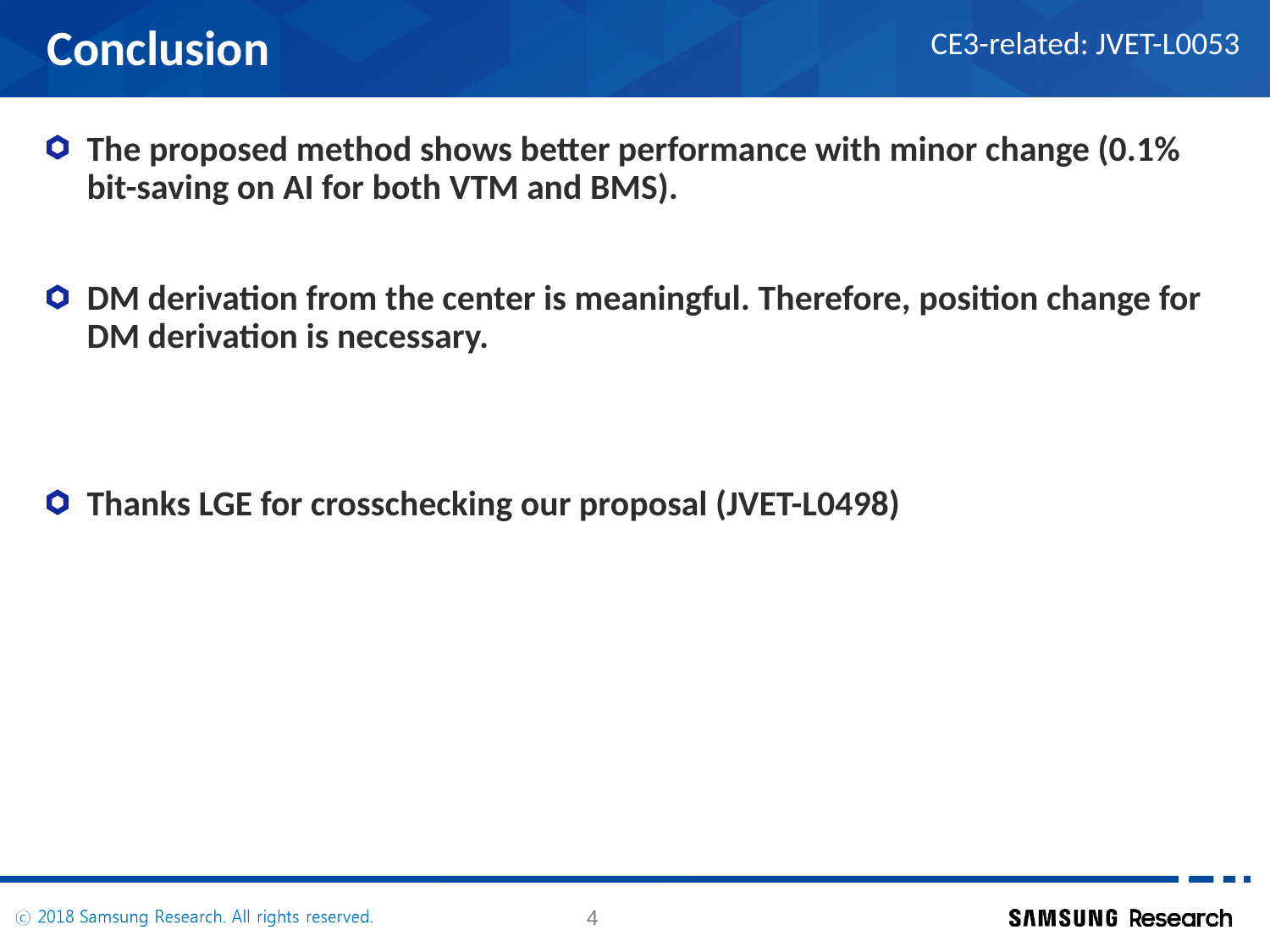

# Conclusion
CE3-related: JVET-L0053
The proposed method shows better performance with minor change (0.1% bit-saving on AI for both VTM and BMS).

DM derivation from the center is meaningful. Therefore, position change for DM derivation is necessary.

Thanks LGE for crosschecking our proposal (JVET-L0498)